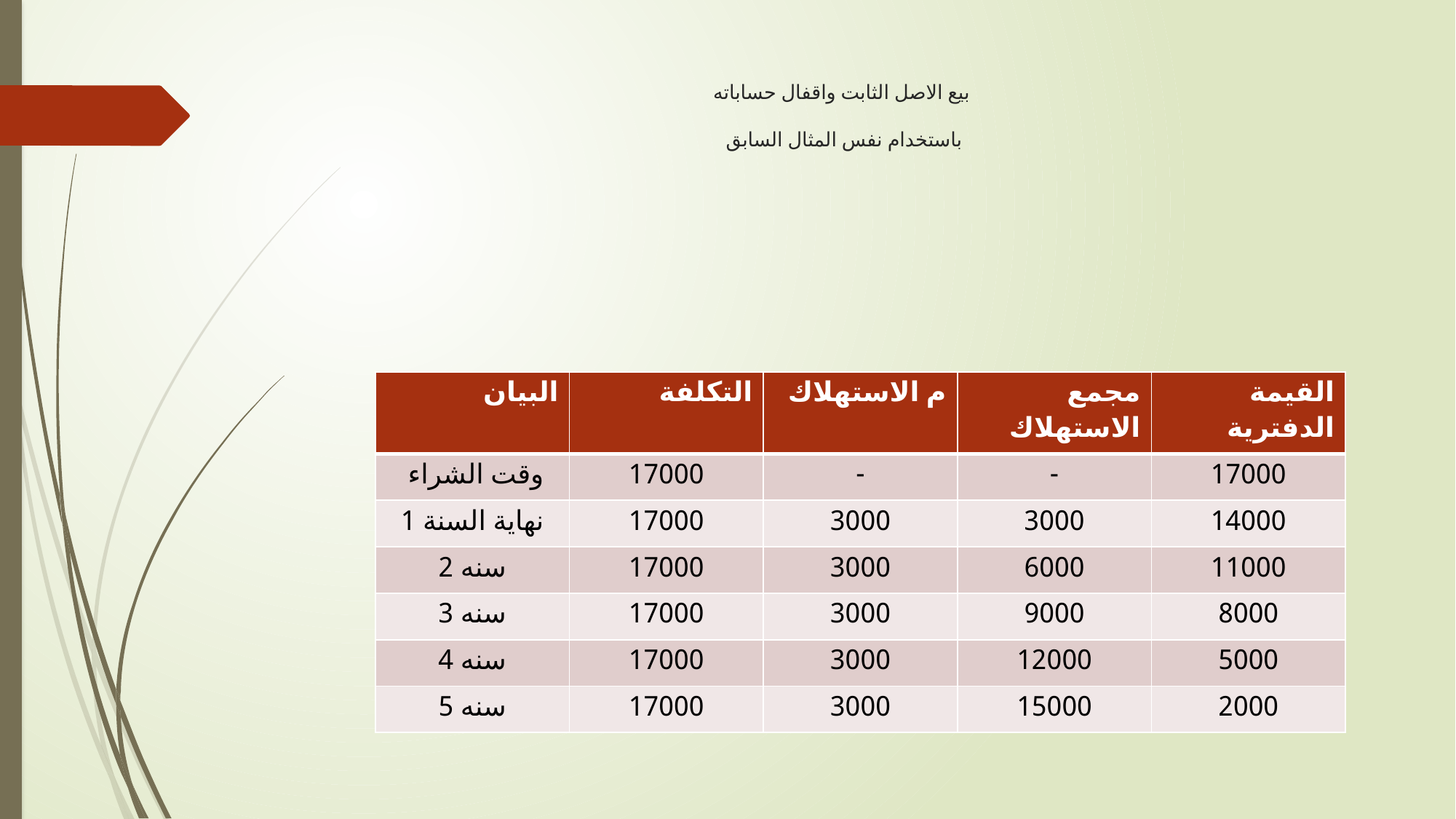

# بيع الاصل الثابت واقفال حساباته باستخدام نفس المثال السابق
| البيان | التكلفة | م الاستهلاك | مجمع الاستهلاك | القيمة الدفترية |
| --- | --- | --- | --- | --- |
| وقت الشراء | 17000 | - | - | 17000 |
| نهاية السنة 1 | 17000 | 3000 | 3000 | 14000 |
| سنه 2 | 17000 | 3000 | 6000 | 11000 |
| سنه 3 | 17000 | 3000 | 9000 | 8000 |
| سنه 4 | 17000 | 3000 | 12000 | 5000 |
| سنه 5 | 17000 | 3000 | 15000 | 2000 |